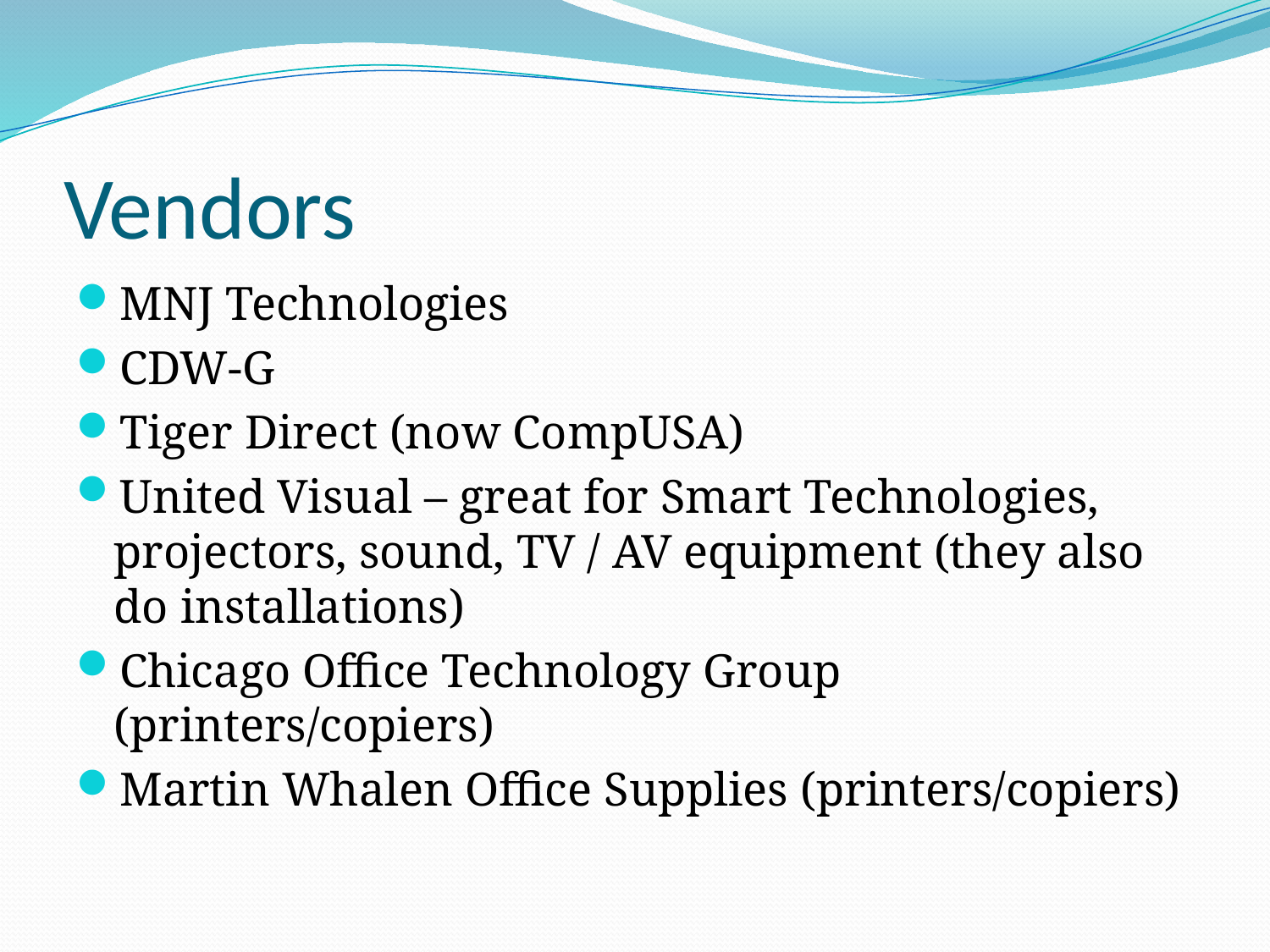

# Vendors
MNJ Technologies
CDW-G
Tiger Direct (now CompUSA)
United Visual – great for Smart Technologies, projectors, sound, TV / AV equipment (they also do installations)
Chicago Office Technology Group (printers/copiers)
Martin Whalen Office Supplies (printers/copiers)